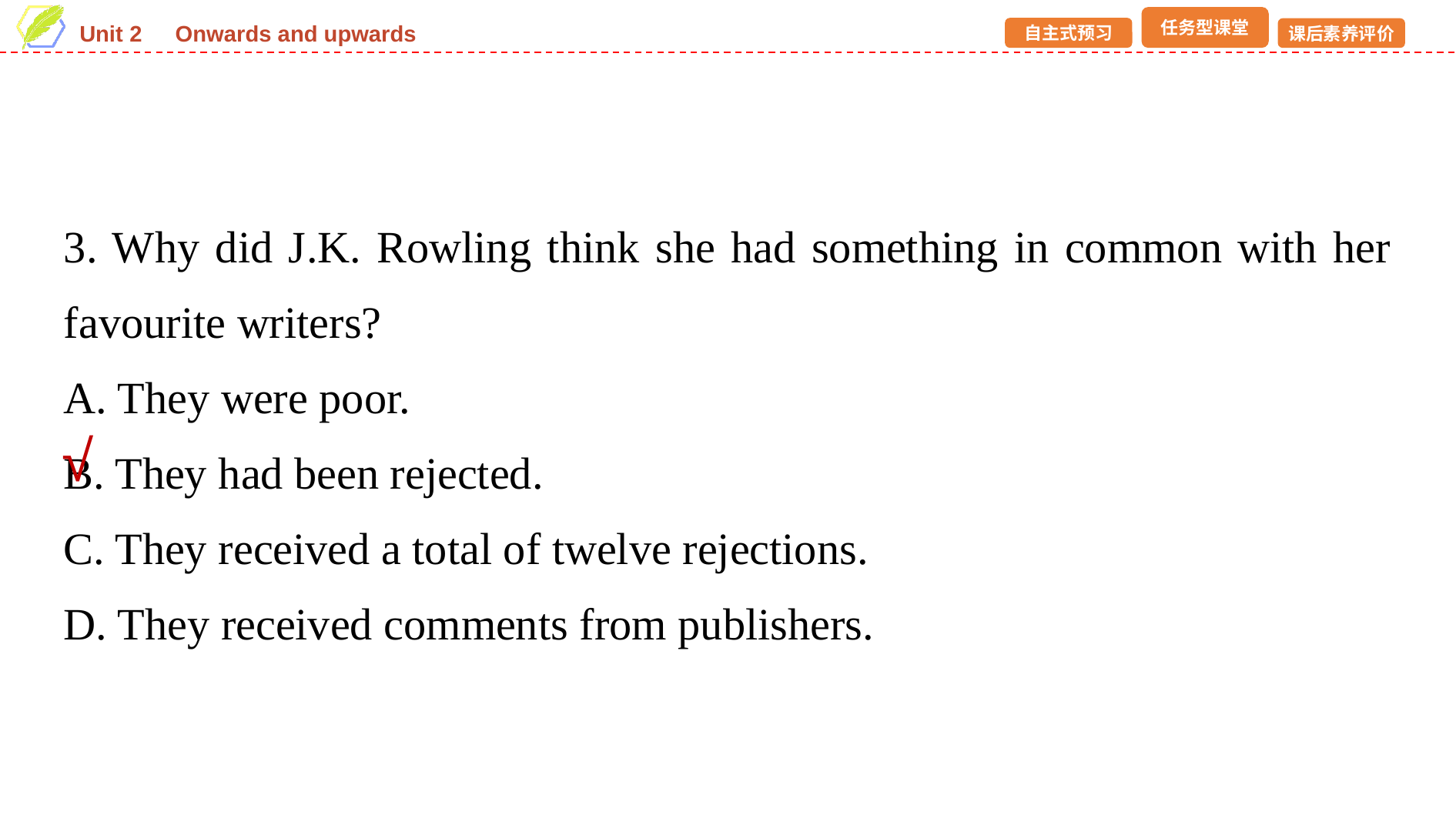

3. Why did J.K. Rowling think she had something in common with her favourite writers?
A. They were poor.
B. They had been rejected.
C. They received a total of twelve rejections.
D. They received comments from publishers.
√